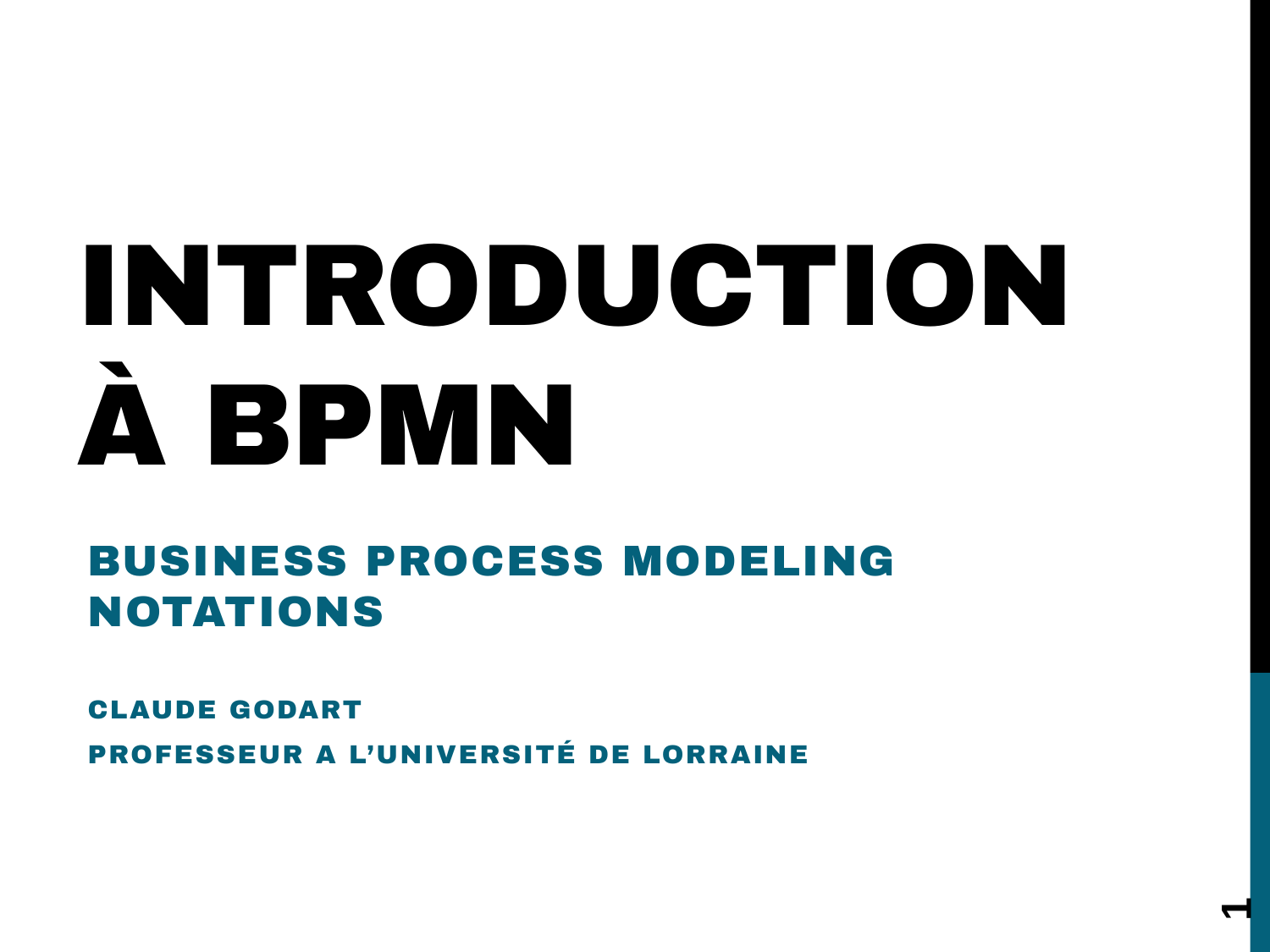

# Introduction à BPMN
Business Process Modeling Notations

Claude Godart
Professeur a l’Université de Lorraine
1